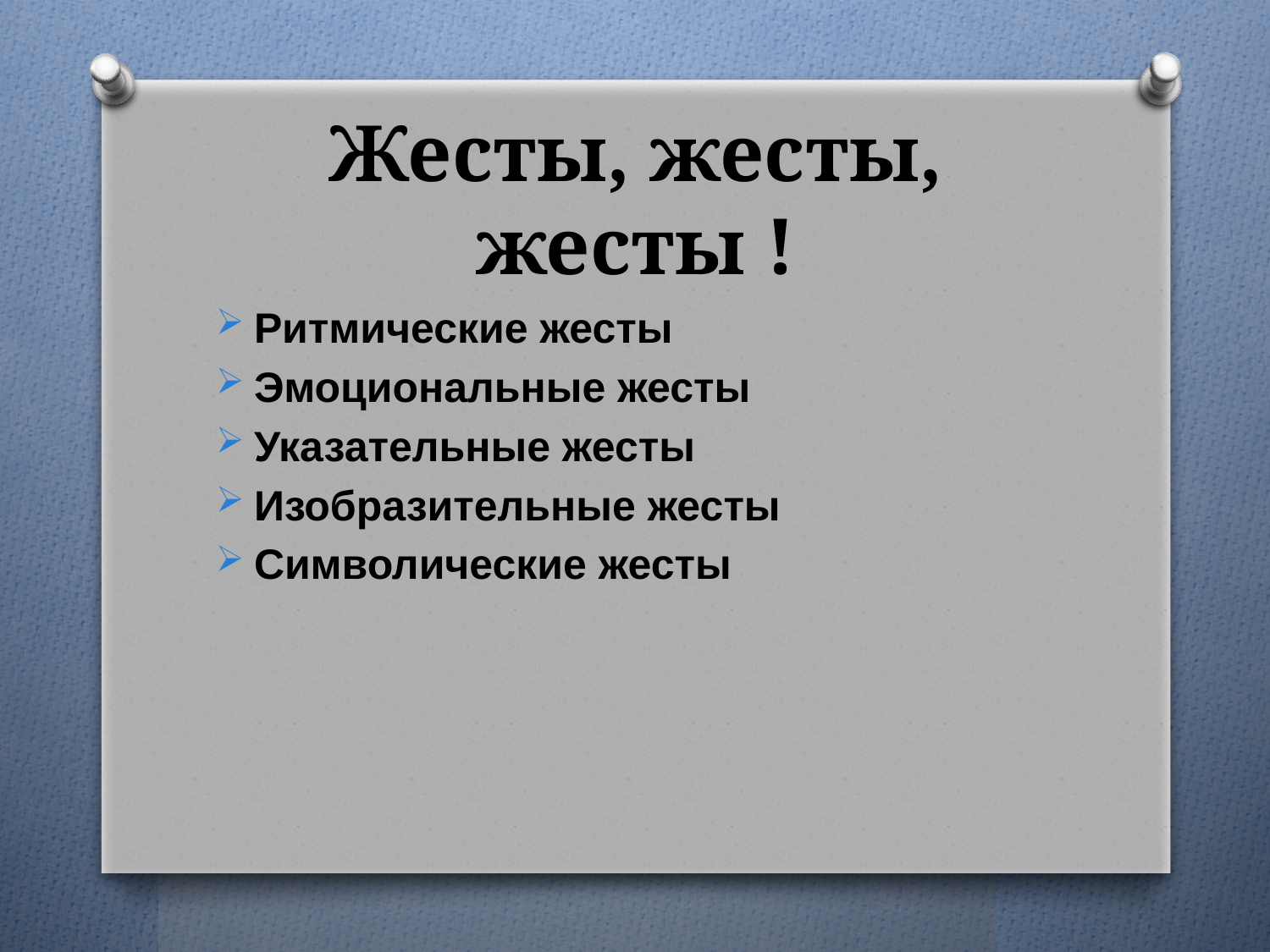

# Жесты, жесты, жесты !
Ритмические жесты
Эмоциональные жесты
Указательные жесты
Изобразительные жесты
Символические жесты